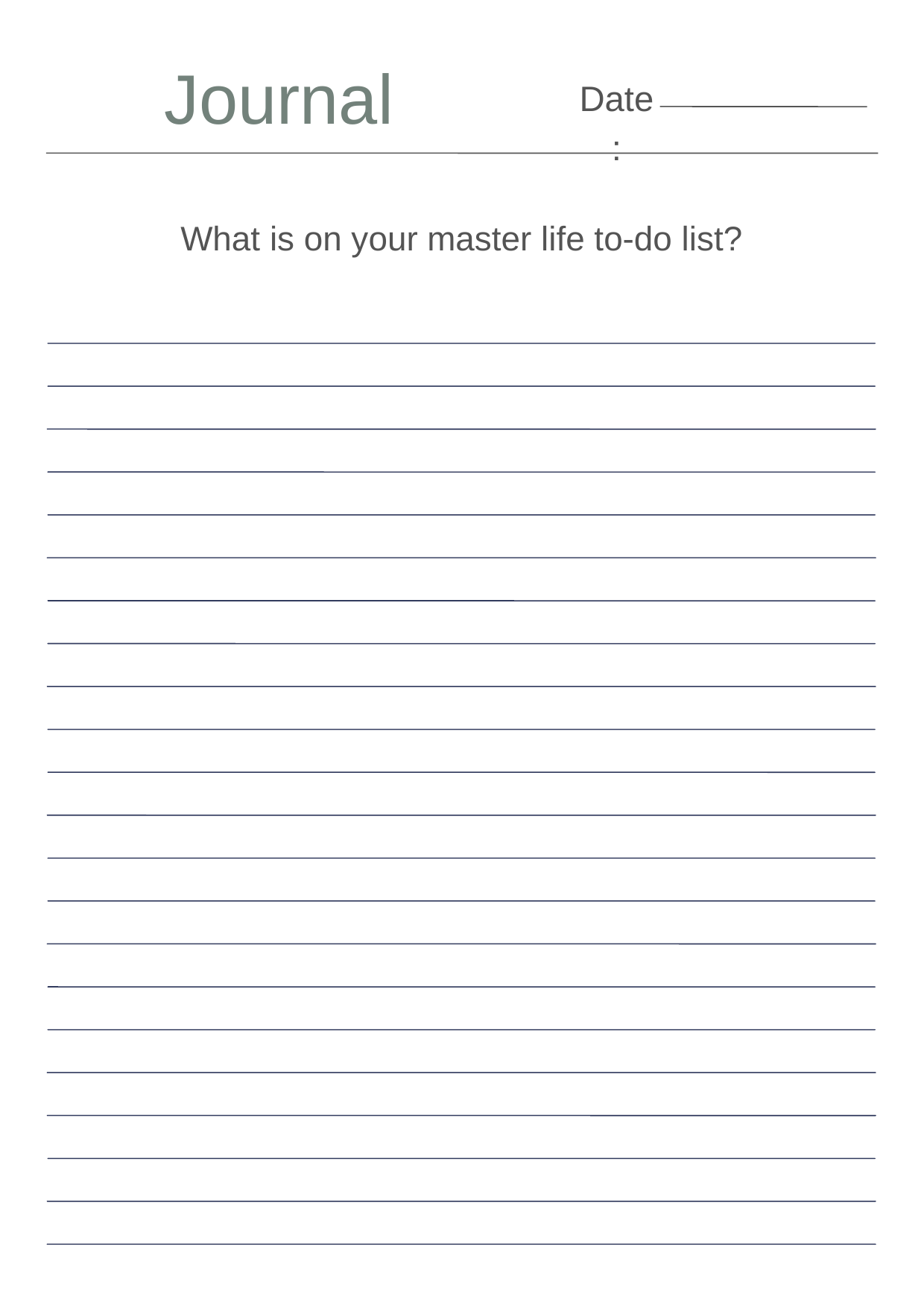

Journal
Date:

What is on your master life to-do list?